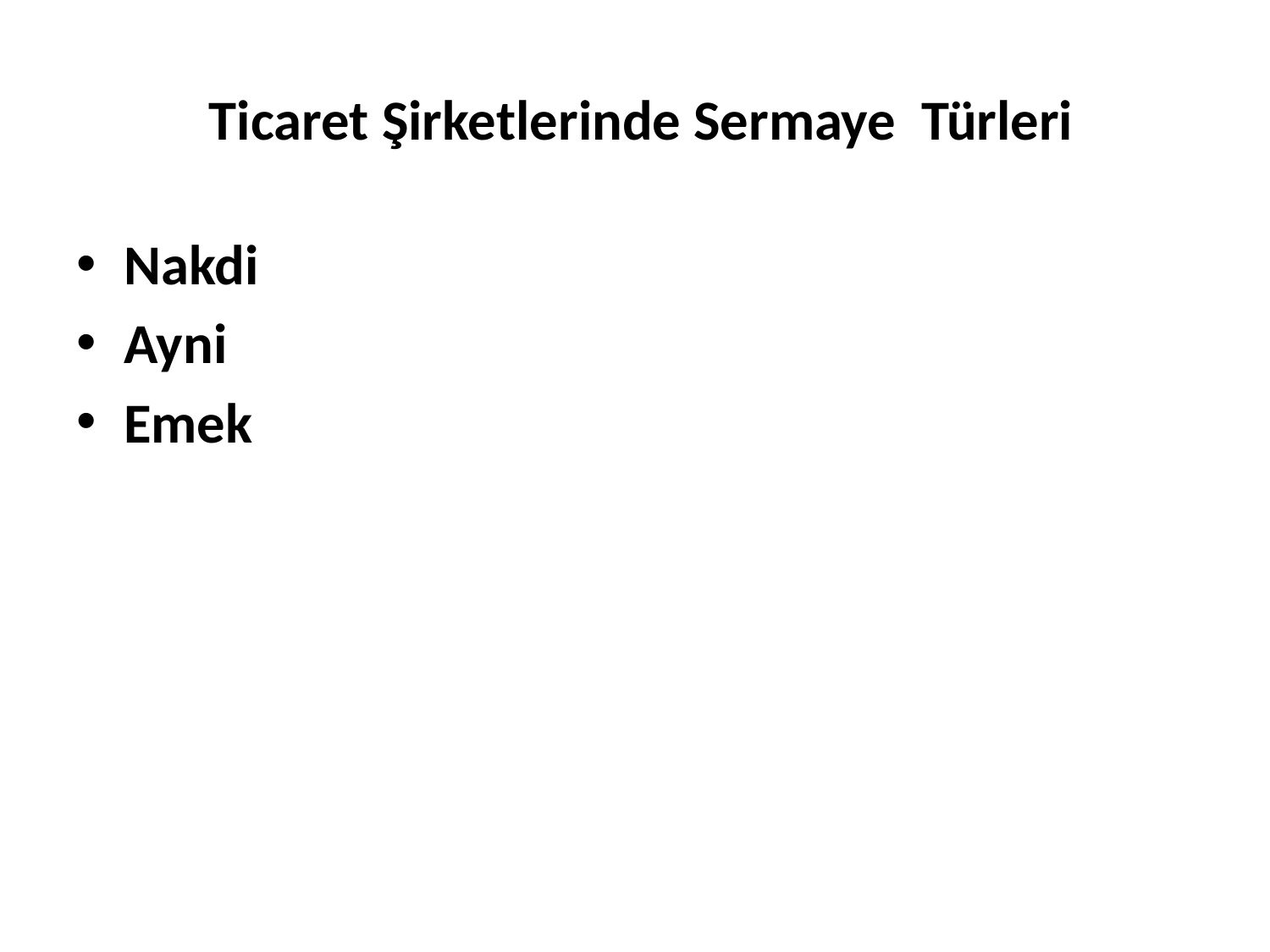

# Ticaret Şirketlerinde Sermaye  Türleri
Nakdi
Ayni
Emek